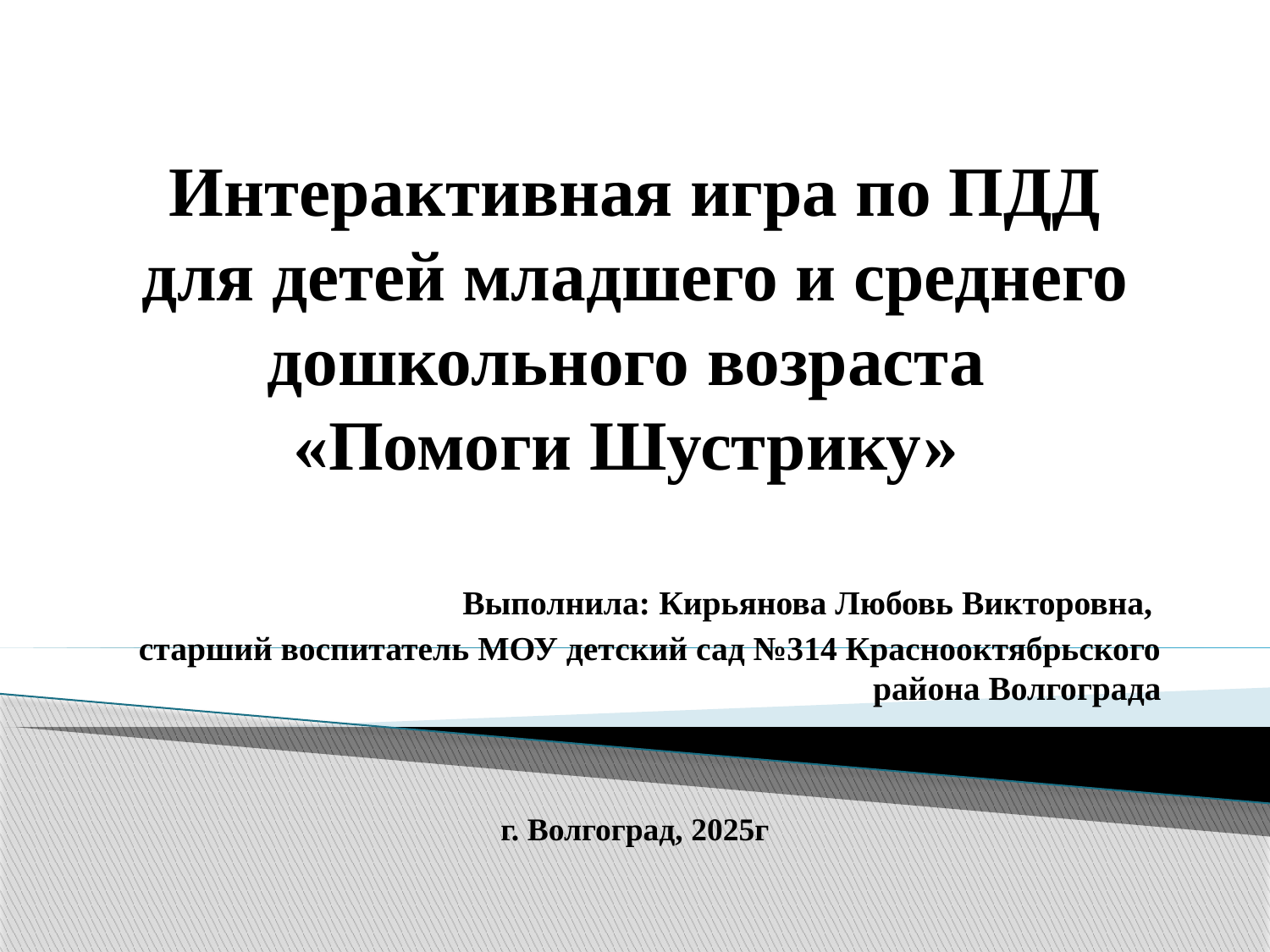

# Интерактивная игра по ПДД для детей младшего и среднего дошкольного возраста «Помоги Шустрику»
Выполнила: Кирьянова Любовь Викторовна,
старший воспитатель МОУ детский сад №314 Краснооктябрьского района Волгограда
г. Волгоград, 2025г